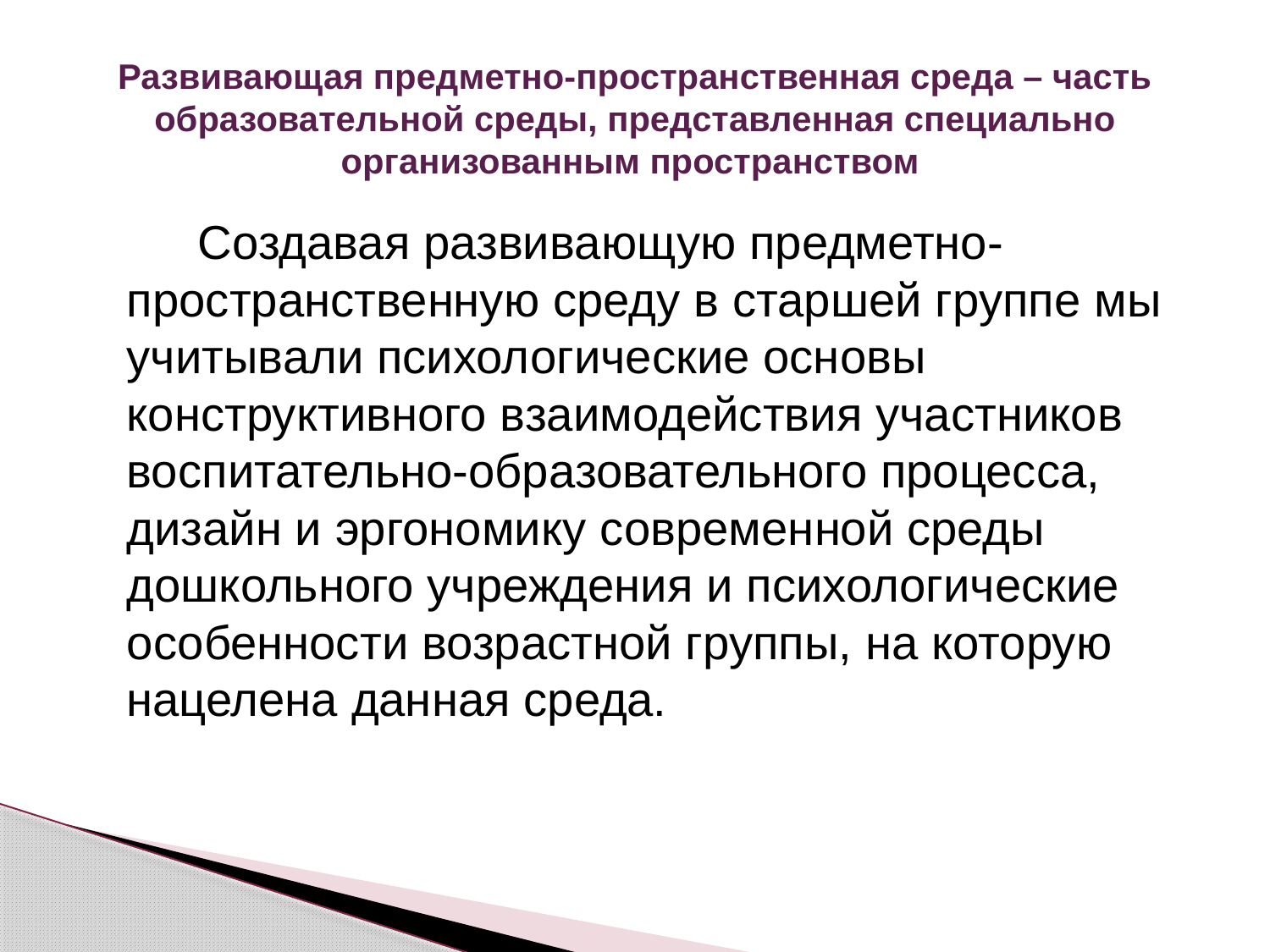

# Развивающая предметно-пространственная среда – часть образовательной среды, представленная специально организованным пространством
        Создавая развивающую предметно-пространственную среду в старшей группе мы учитывали психологические основы конструктивного взаимодействия участников воспитательно-образовательного процесса, дизайн и эргономику современной среды дошкольного учреждения и психологические особенности возрастной группы, на которую нацелена данная среда.